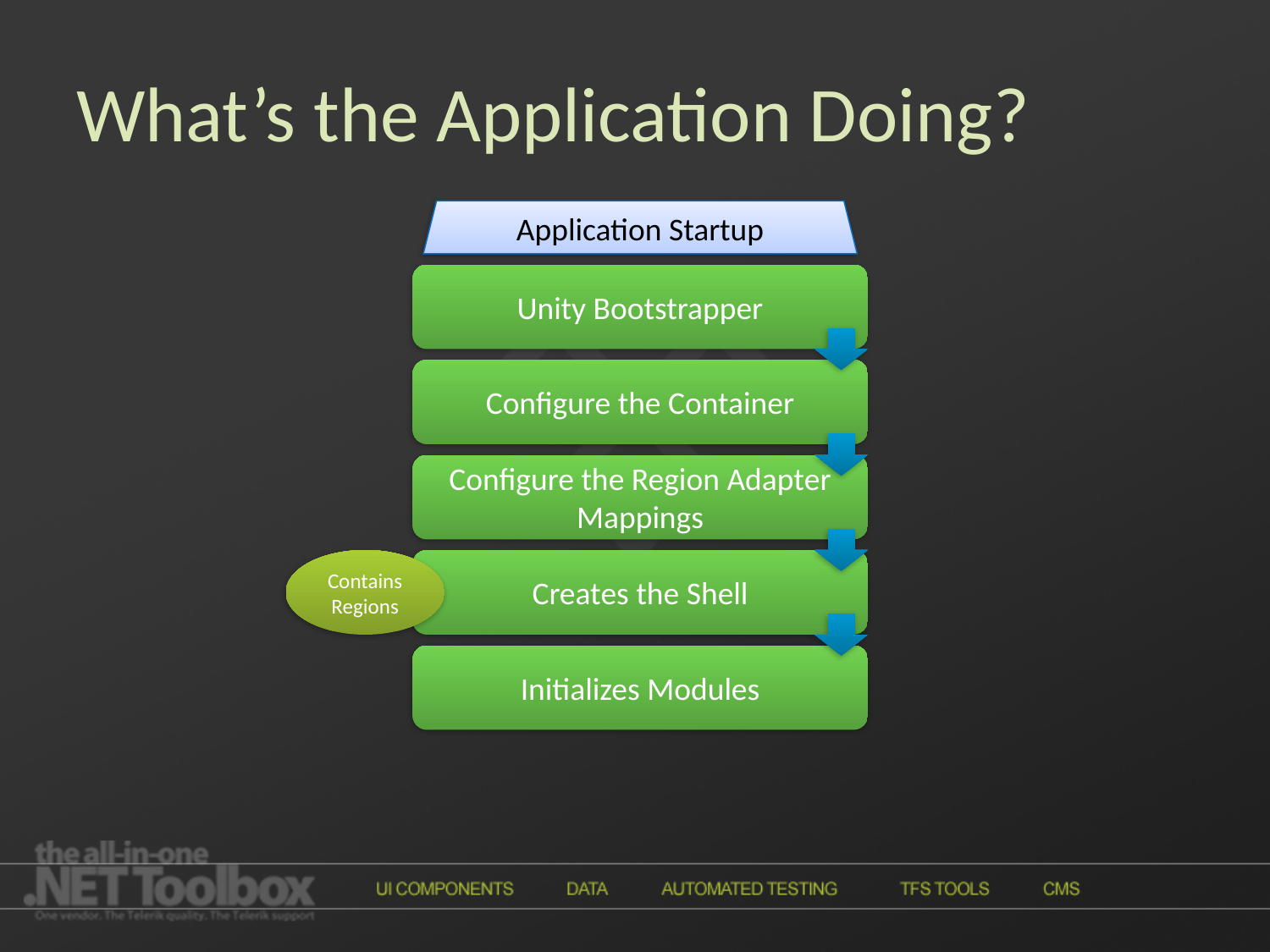

# What’s the Application Doing?
Application Startup
Unity Bootstrapper

Configure the Container

Configure the Region Adapter Mappings

Contains Regions
Creates the Shell

Initializes Modules